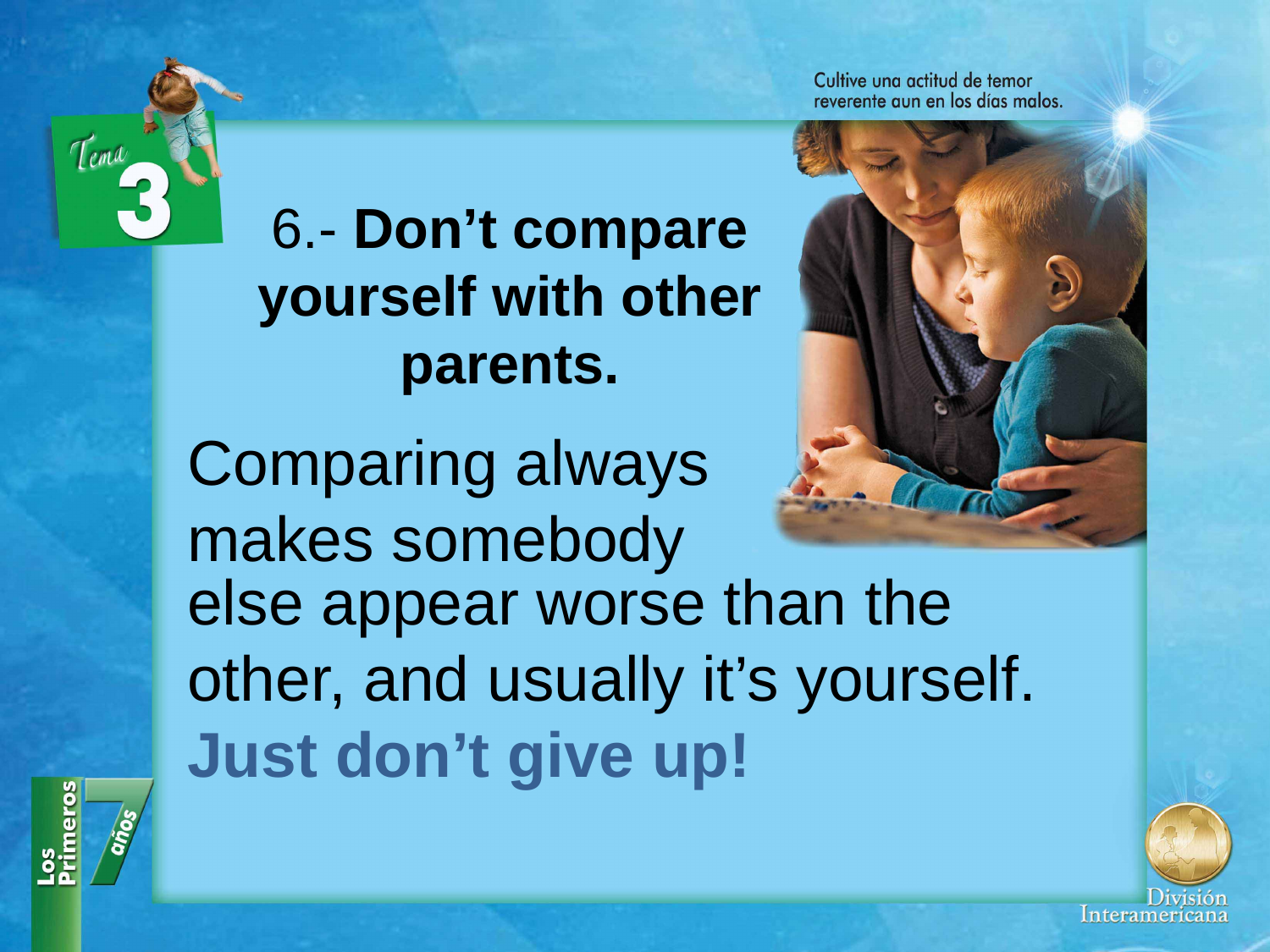

6.- Don’t compare yourself with other parents.
Comparing always makes somebody
else appear worse than the other, and usually it’s yourself. Just don’t give up!